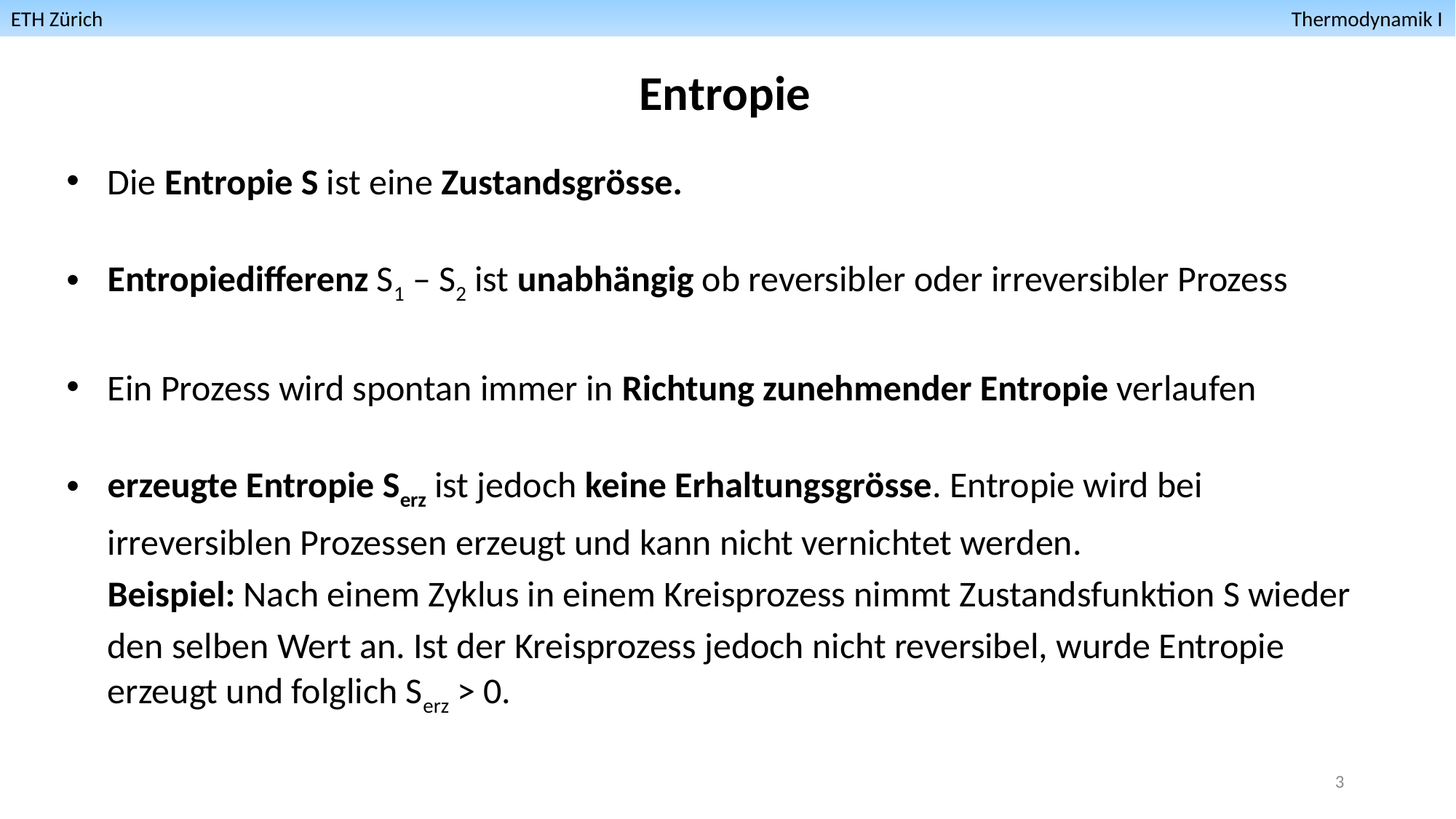

ETH Zürich											                 Thermodynamik I
Entropie
Die Entropie S ist eine Zustandsgrösse.

Entropiedifferenz S1 – S2 ist unabhängig ob reversibler oder irreversibler Prozess

Ein Prozess wird spontan immer in Richtung zunehmender Entropie verlaufen

erzeugte Entropie Serz ist jedoch keine Erhaltungsgrösse. Entropie wird bei irreversiblen Prozessen erzeugt und kann nicht vernichtet werden.
Beispiel: Nach einem Zyklus in einem Kreisprozess nimmt Zustandsfunktion S wieder den selben Wert an. Ist der Kreisprozess jedoch nicht reversibel, wurde Entropie erzeugt und folglich Serz > 0.
3